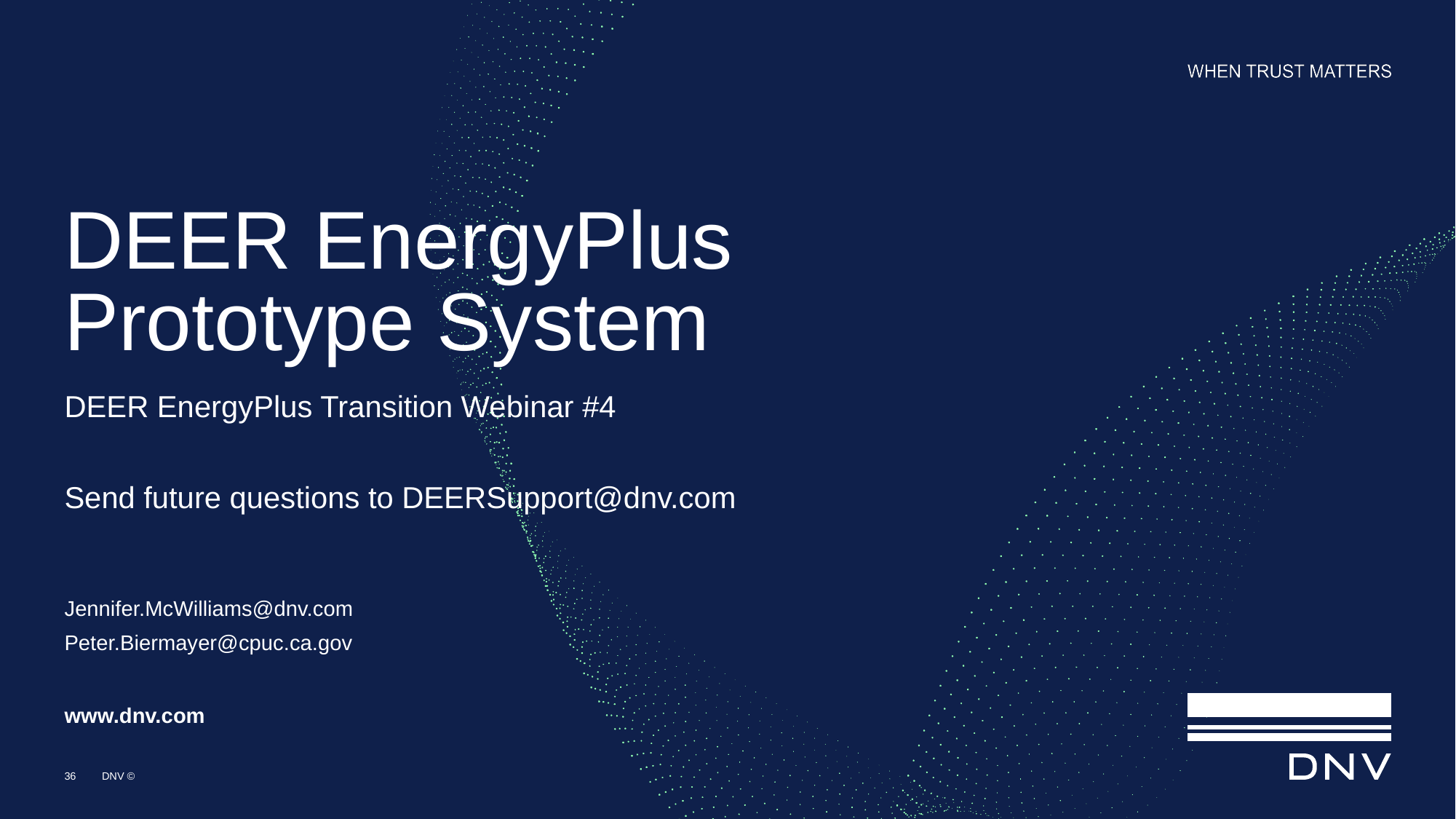

# DEER EnergyPlus Prototype System
DEER EnergyPlus Transition Webinar #4

Send future questions to DEERSupport@dnv.com

Jennifer.McWilliams@dnv.com
Peter.Biermayer@cpuc.ca.gov
36